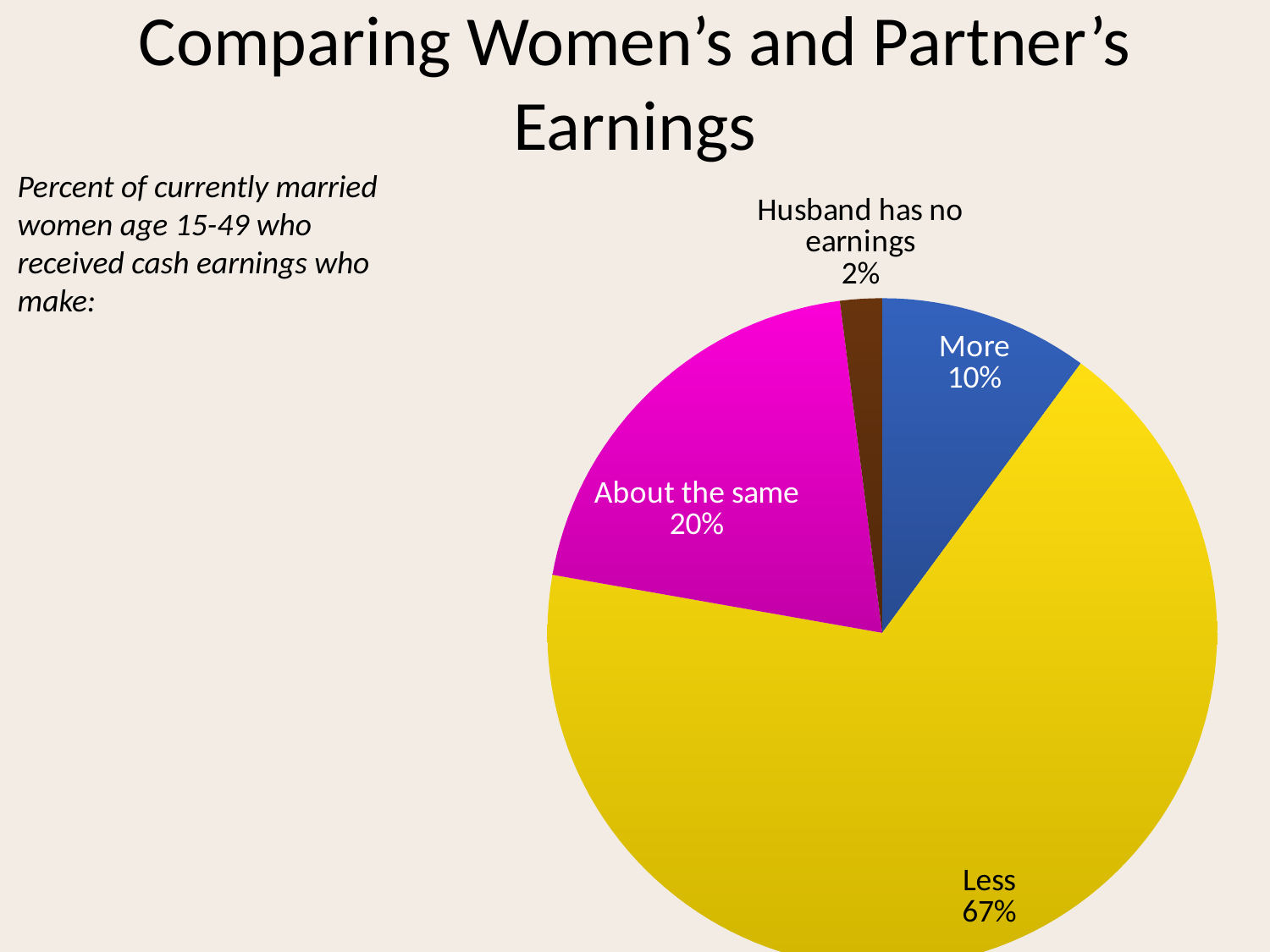

# Comparing Women’s and Partner’s Earnings
Percent of currently married women age 15-49 who received cash earnings who make:

### Chart

| Category | Sales |
|---|---|
| More | 10.0 |
| Less | 67.0 |
| About the same | 20.0 |
| Husband has no earnings | 2.0 |